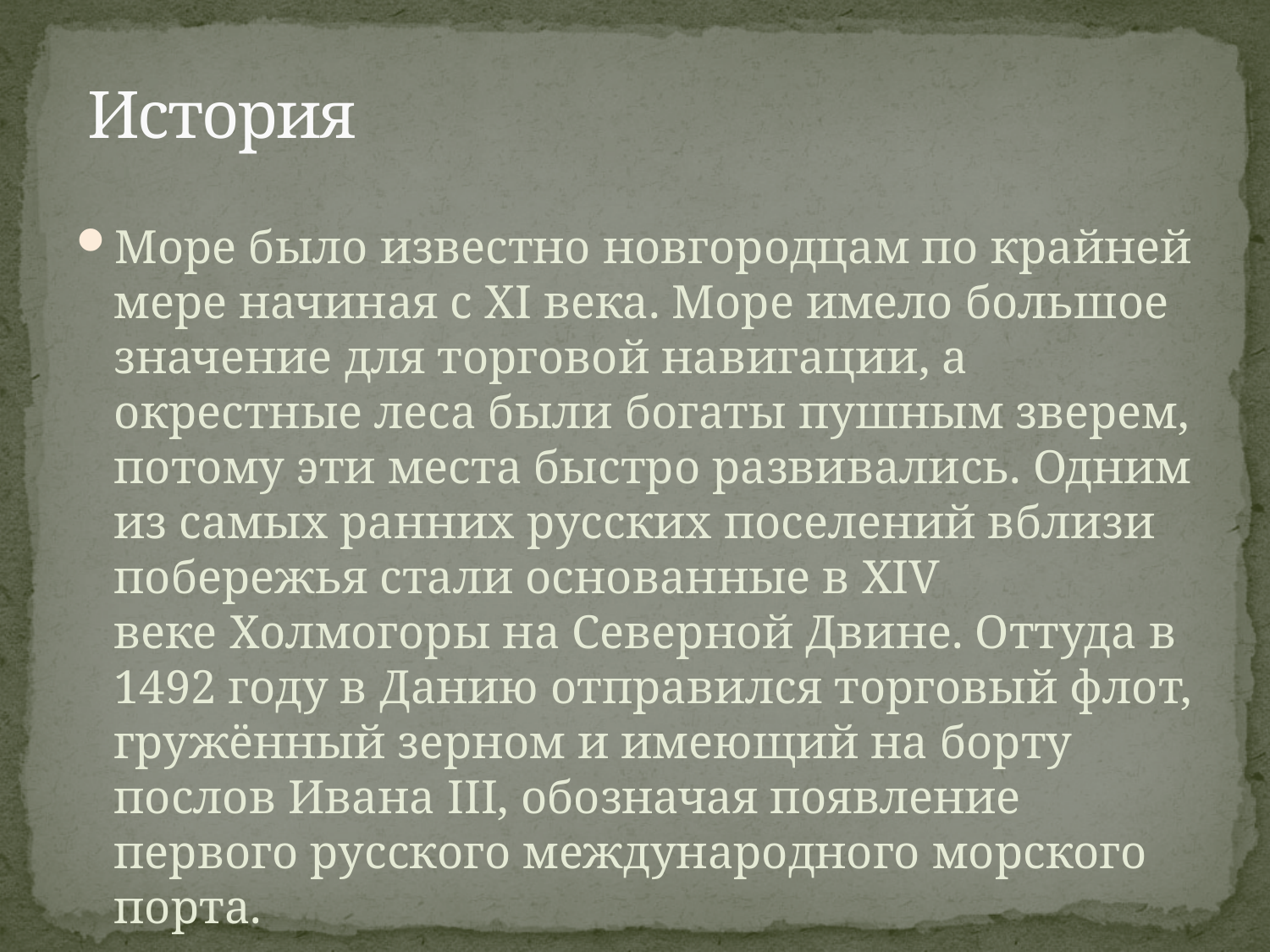

# История
Море было известно новгородцам по крайней мере начиная с XI века. Море имело большое значение для торговой навигации, а окрестные леса были богаты пушным зверем, потому эти места быстро развивались. Одним из самых ранних русских поселений вблизи побережья стали основанные в XIV веке Холмогоры на Северной Двине. Оттуда в 1492 году в Данию отправился торговый флот, гружённый зерном и имеющий на борту послов Ивана III, обозначая появление первого русского международного морского порта.